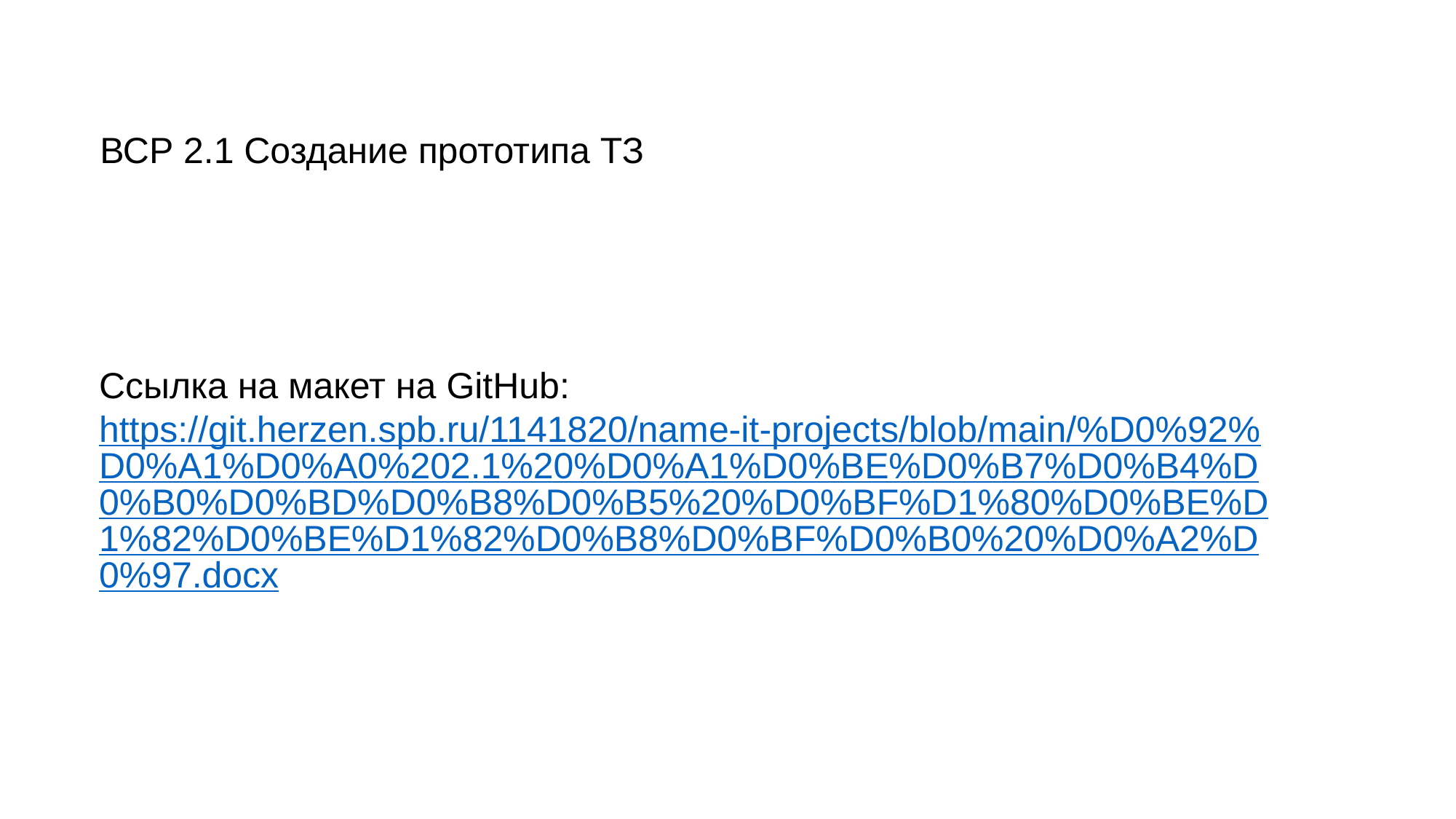

ВСР 2.1 Создание прототипа ТЗ
Ссылка на макет на GitHub: https://git.herzen.spb.ru/1141820/name-it-projects/blob/main/%D0%92%D0%A1%D0%A0%202.1%20%D0%A1%D0%BE%D0%B7%D0%B4%D0%B0%D0%BD%D0%B8%D0%B5%20%D0%BF%D1%80%D0%BE%D1%82%D0%BE%D1%82%D0%B8%D0%BF%D0%B0%20%D0%A2%D0%97.docx